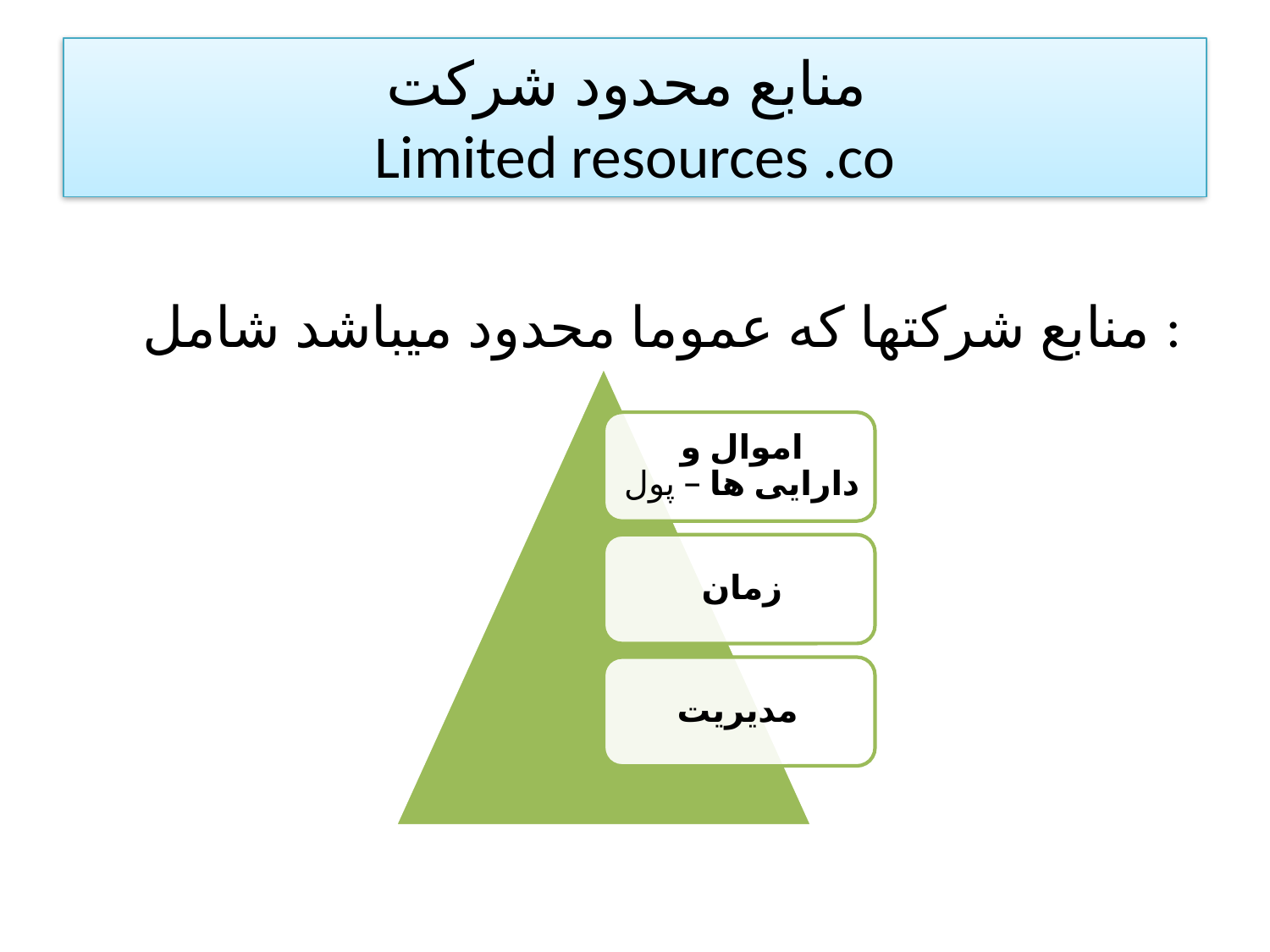

# منابع محدود شرکت Limited resources .co

منابع شرکتها که عموما محدود میباشد شامل :

اموال و دارایی ها – پول
زمان
مدیریت